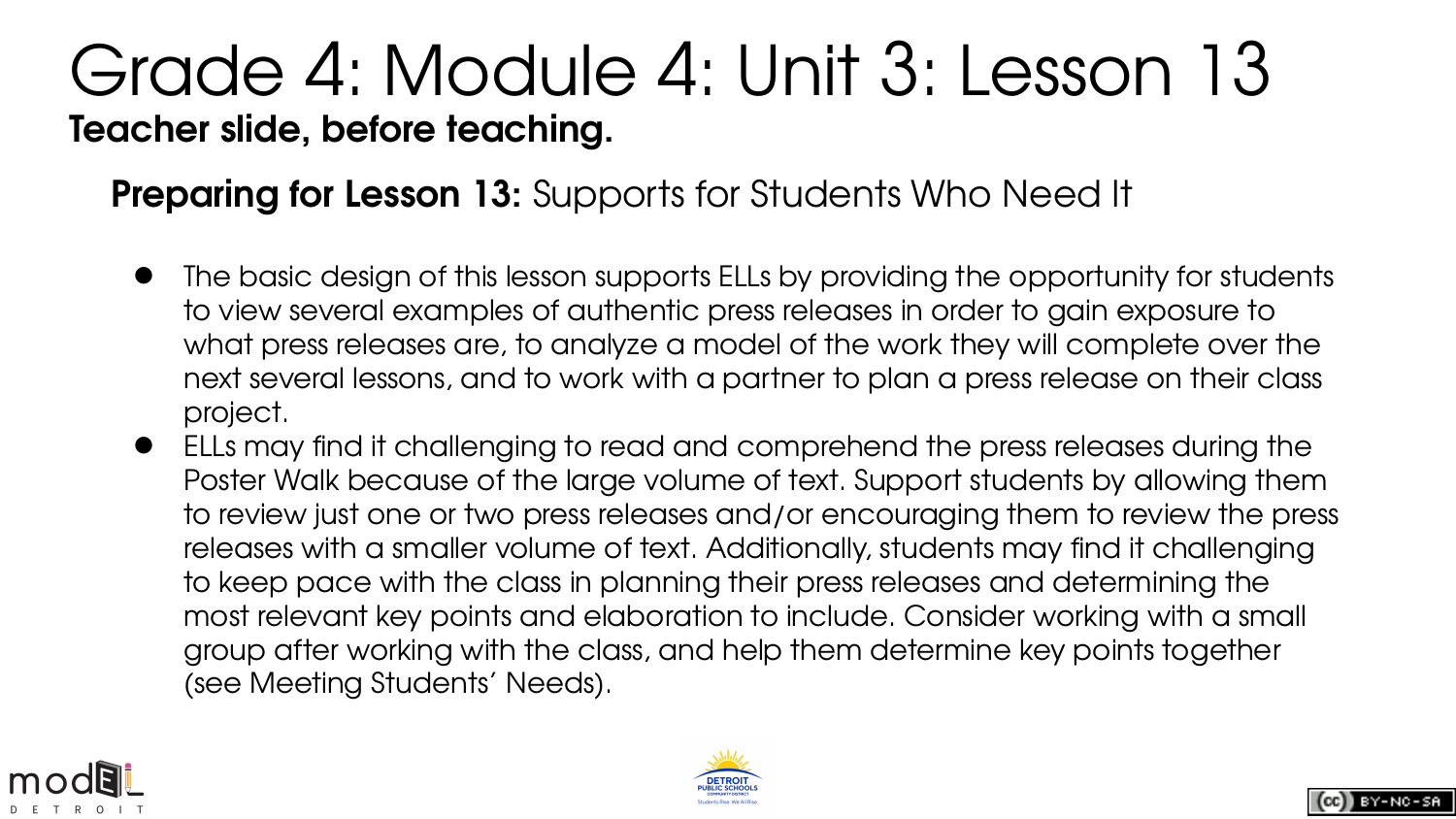

# Grade 4: Module 4: Unit 3: Lesson 13
Teacher slide, before teaching.

Preparing for Lesson 13: Supports for Students Who Need It

The basic design of this lesson supports ELLs by providing the opportunity for students to view several examples of authentic press releases in order to gain exposure to what press releases are, to analyze a model of the work they will complete over the next several lessons, and to work with a partner to plan a press release on their class project.
ELLs may find it challenging to read and comprehend the press releases during the Poster Walk because of the large volume of text. Support students by allowing them to review just one or two press releases and/or encouraging them to review the press releases with a smaller volume of text. Additionally, students may find it challenging to keep pace with the class in planning their press releases and determining the most relevant key points and elaboration to include. Consider working with a small group after working with the class, and help them determine key points together (see Meeting Students’ Needs).